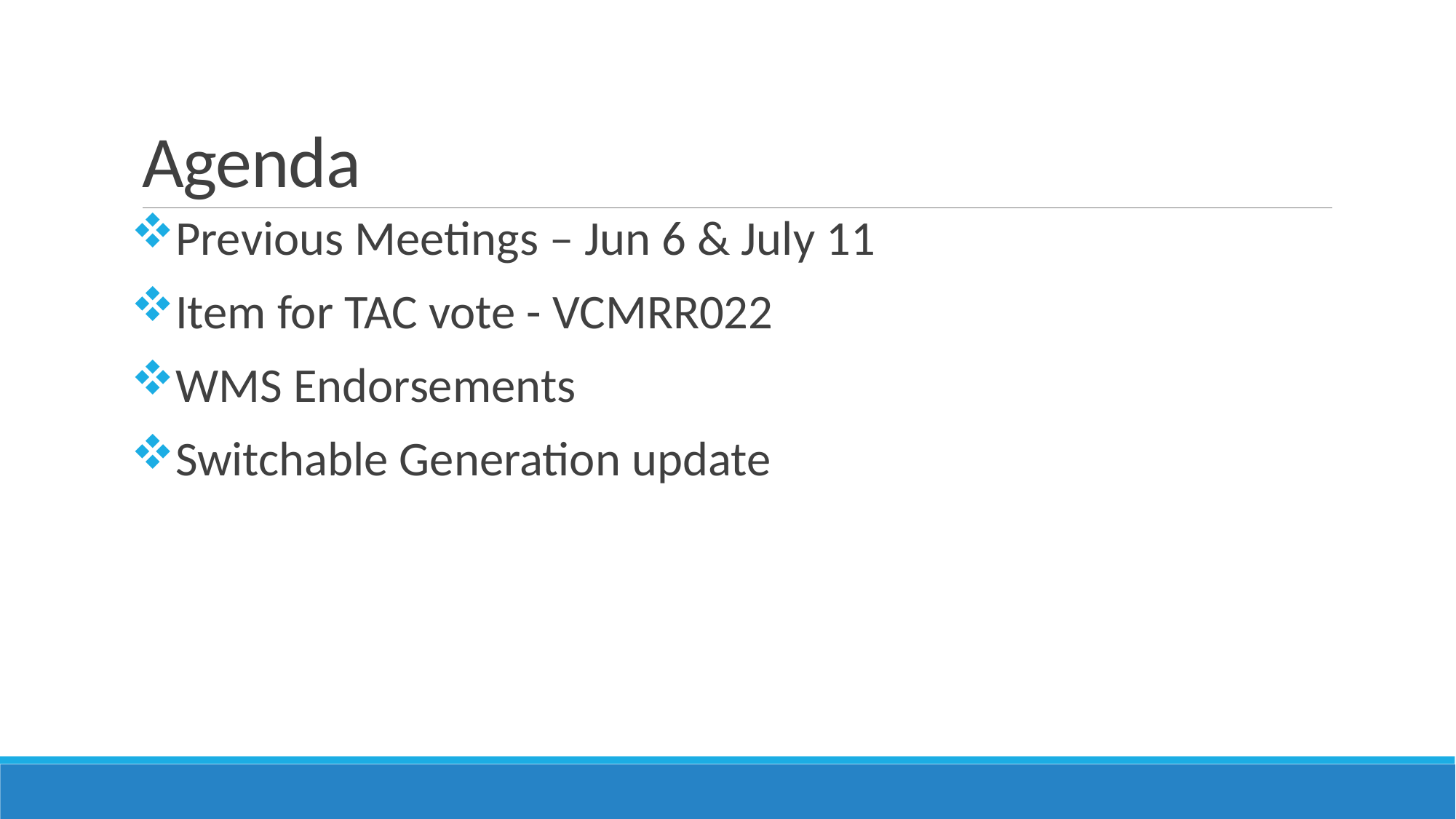

# Agenda
Previous Meetings – Jun 6 & July 11
Item for TAC vote - VCMRR022
WMS Endorsements
Switchable Generation update